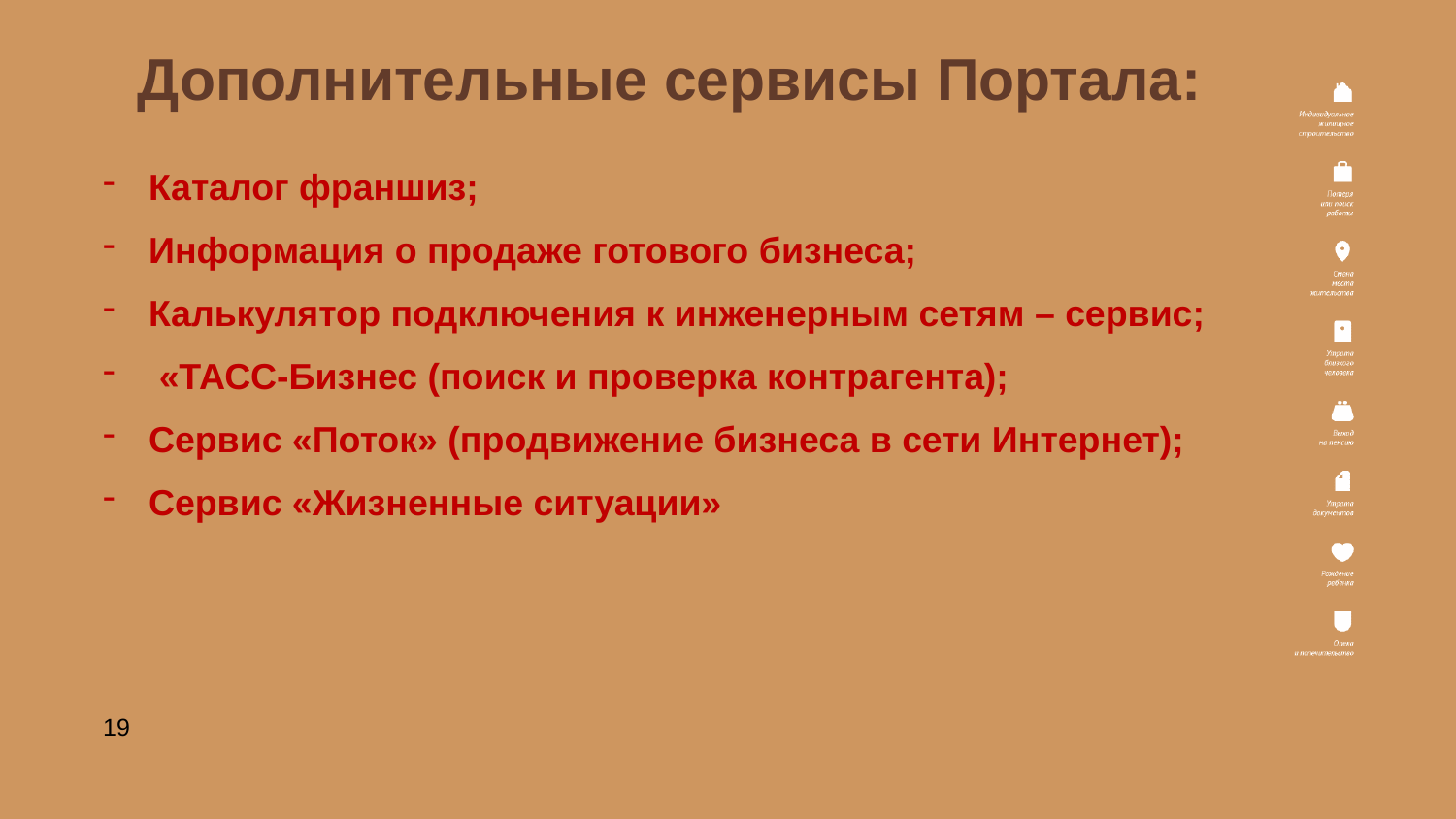

# Дополнительные сервисы Портала:
Каталог франшиз;
Информация о продаже готового бизнеса;
Калькулятор подключения к инженерным сетям – сервис;
 «ТАСС-Бизнес (поиск и проверка контрагента);
Сервис «Поток» (продвижение бизнеса в сети Интернет);
Сервис «Жизненные ситуации»
19